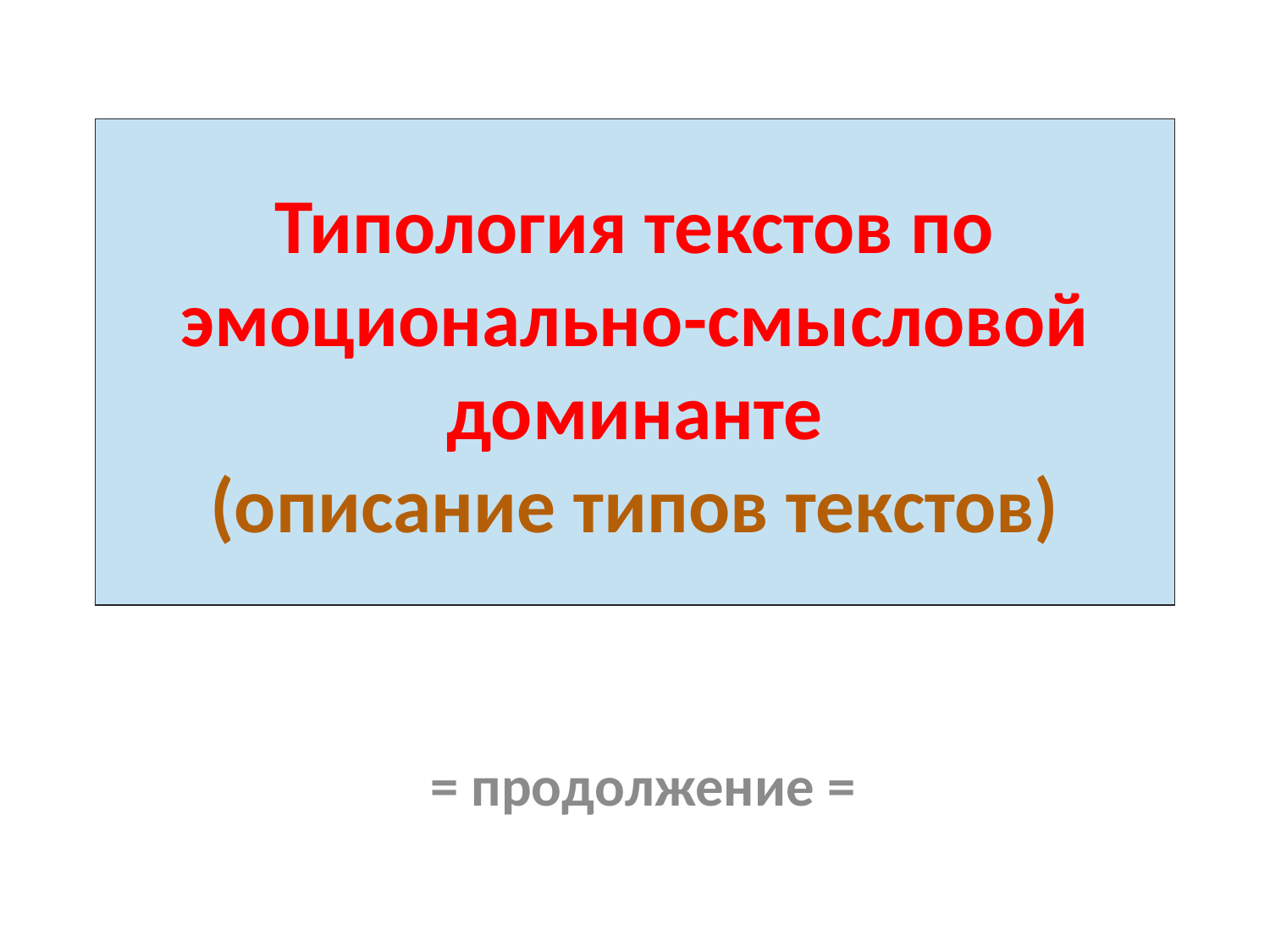

# Типология текстов по эмоционально-смысловой доминанте (описание типов текстов)

= продолжение =